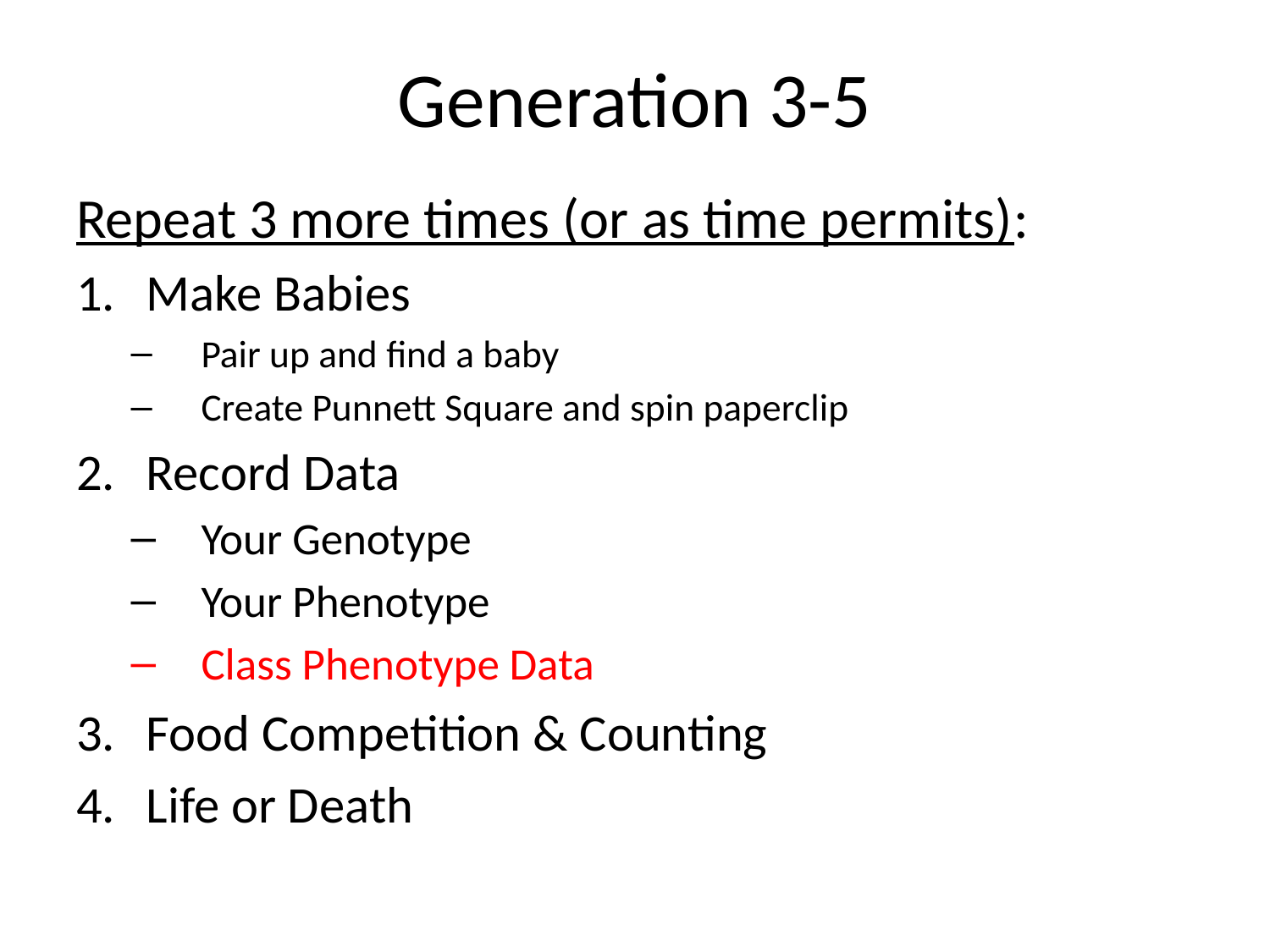

# Generation 3-5
Repeat 3 more times (or as time permits):
Make Babies
Pair up and find a baby
Create Punnett Square and spin paperclip
Record Data
Your Genotype
Your Phenotype
Class Phenotype Data
Food Competition & Counting
Life or Death